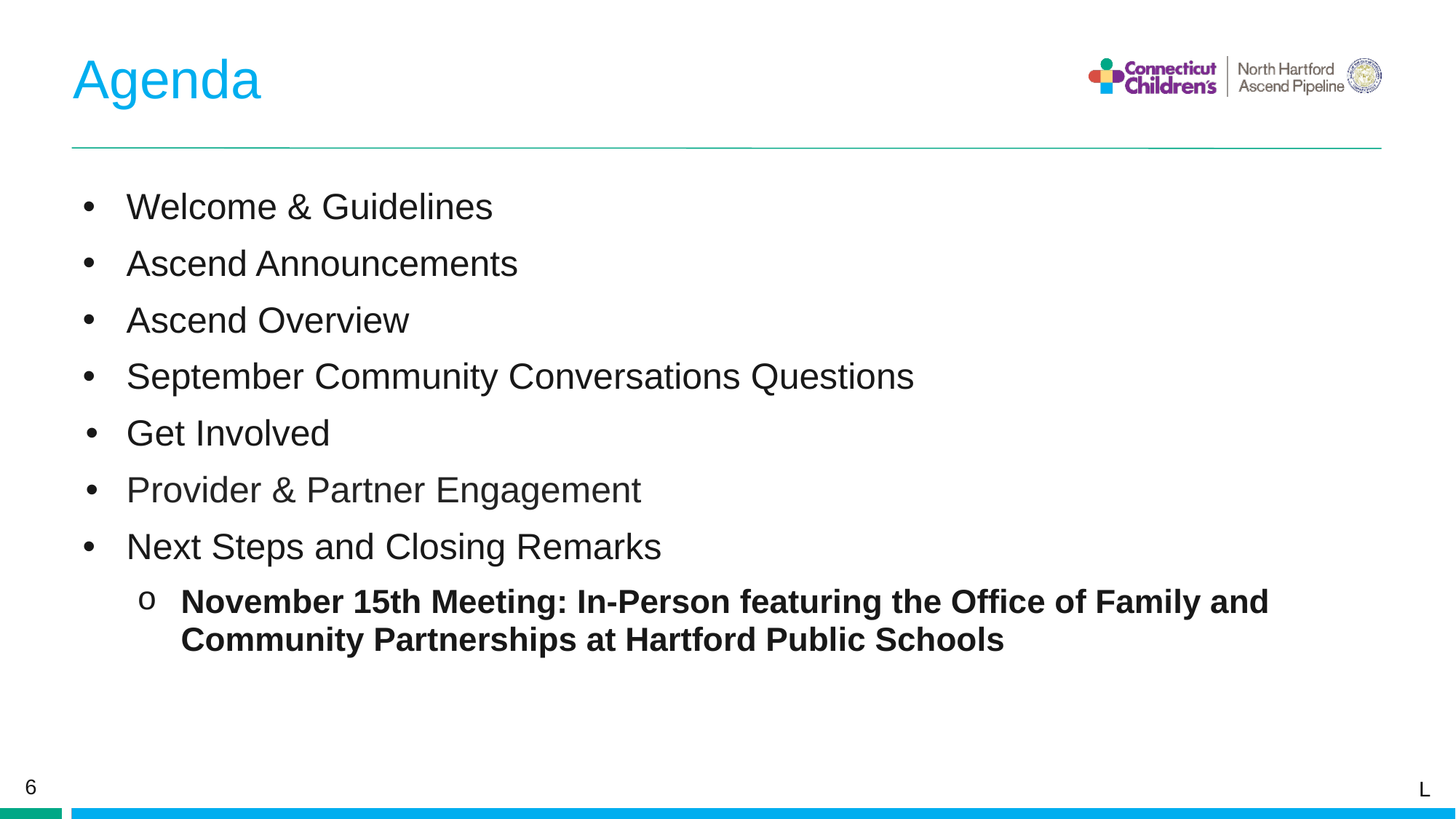

# Agenda
Welcome & Guidelines
Ascend Announcements
Ascend Overview
September Community Conversations Questions
Get Involved
Provider & Partner Engagement
Next Steps and Closing Remarks
November 15th Meeting: In-Person featuring the Office of Family and Community Partnerships at Hartford Public Schools
6
L